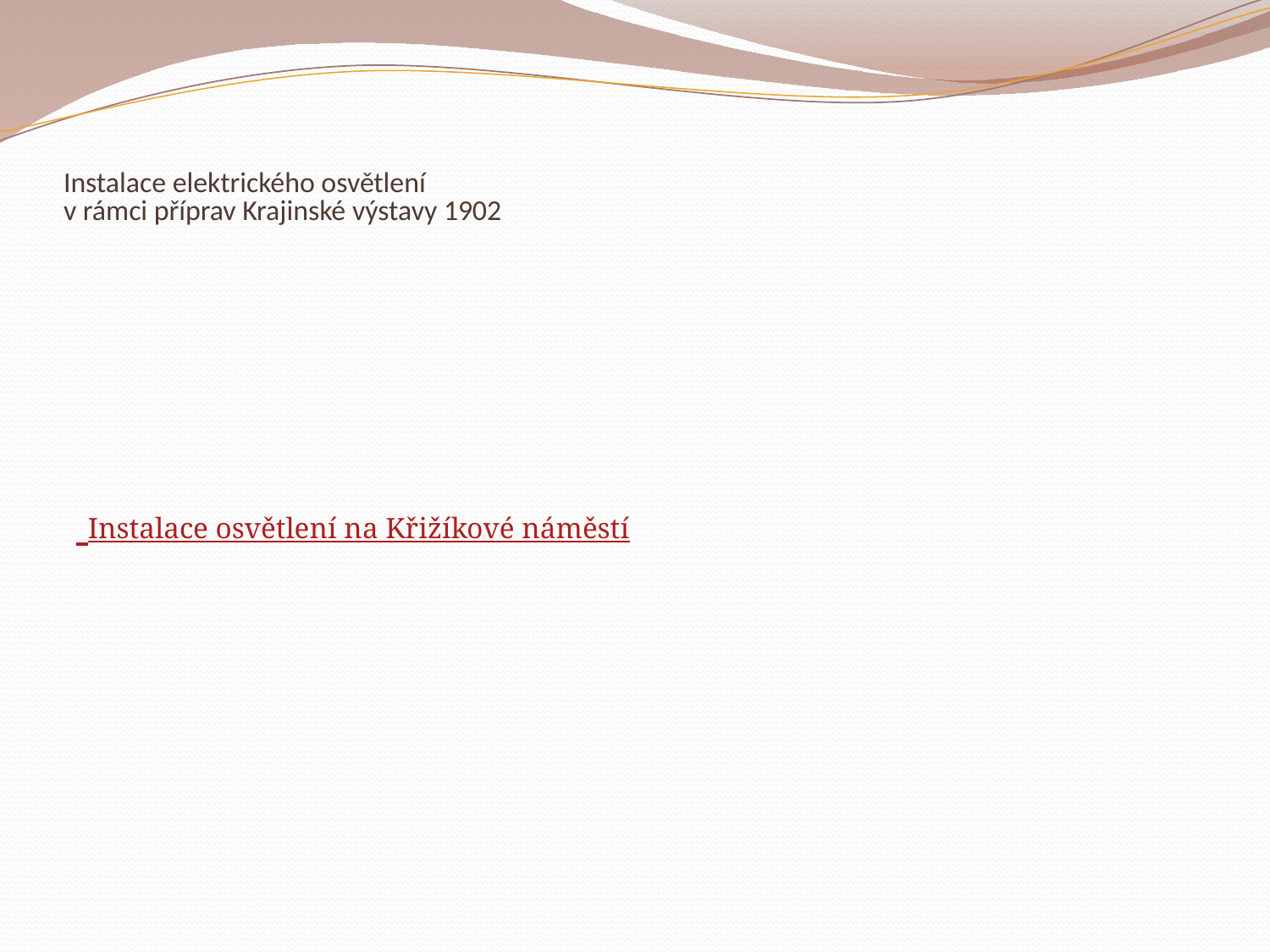

# Instalace elektrického osvětlení v rámci příprav Krajinské výstavy 1902

 Instalace osvětlení na Křižíkové náměstí